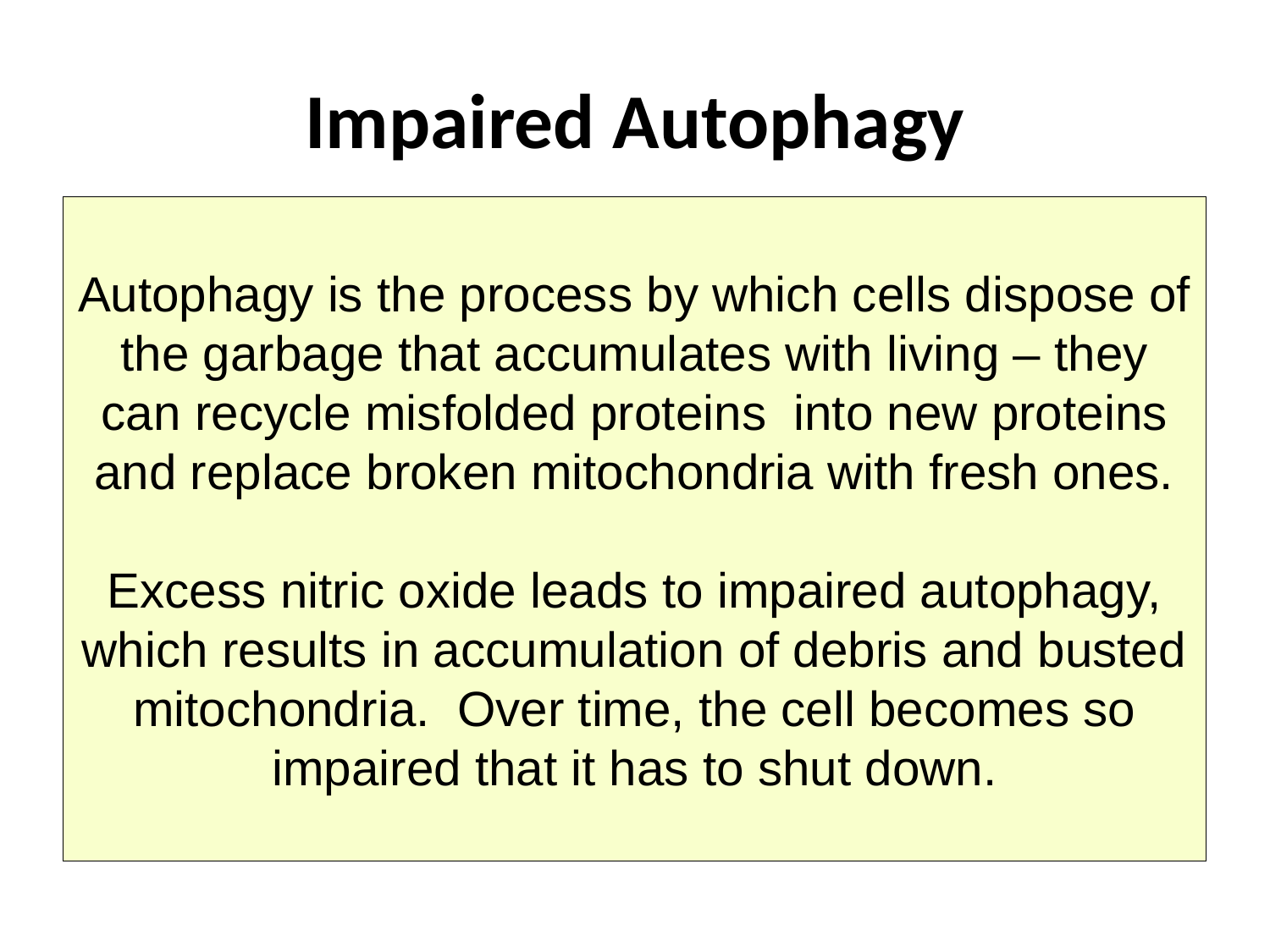

# Impaired Autophagy

Autophagy is the process by which cells dispose of the garbage that accumulates with living – they can recycle misfolded proteins  into new proteins and replace broken mitochondria with fresh ones.

Excess nitric oxide leads to impaired autophagy, which results in accumulation of debris and busted mitochondria.  Over time, the cell becomes so impaired that it has to shut down.